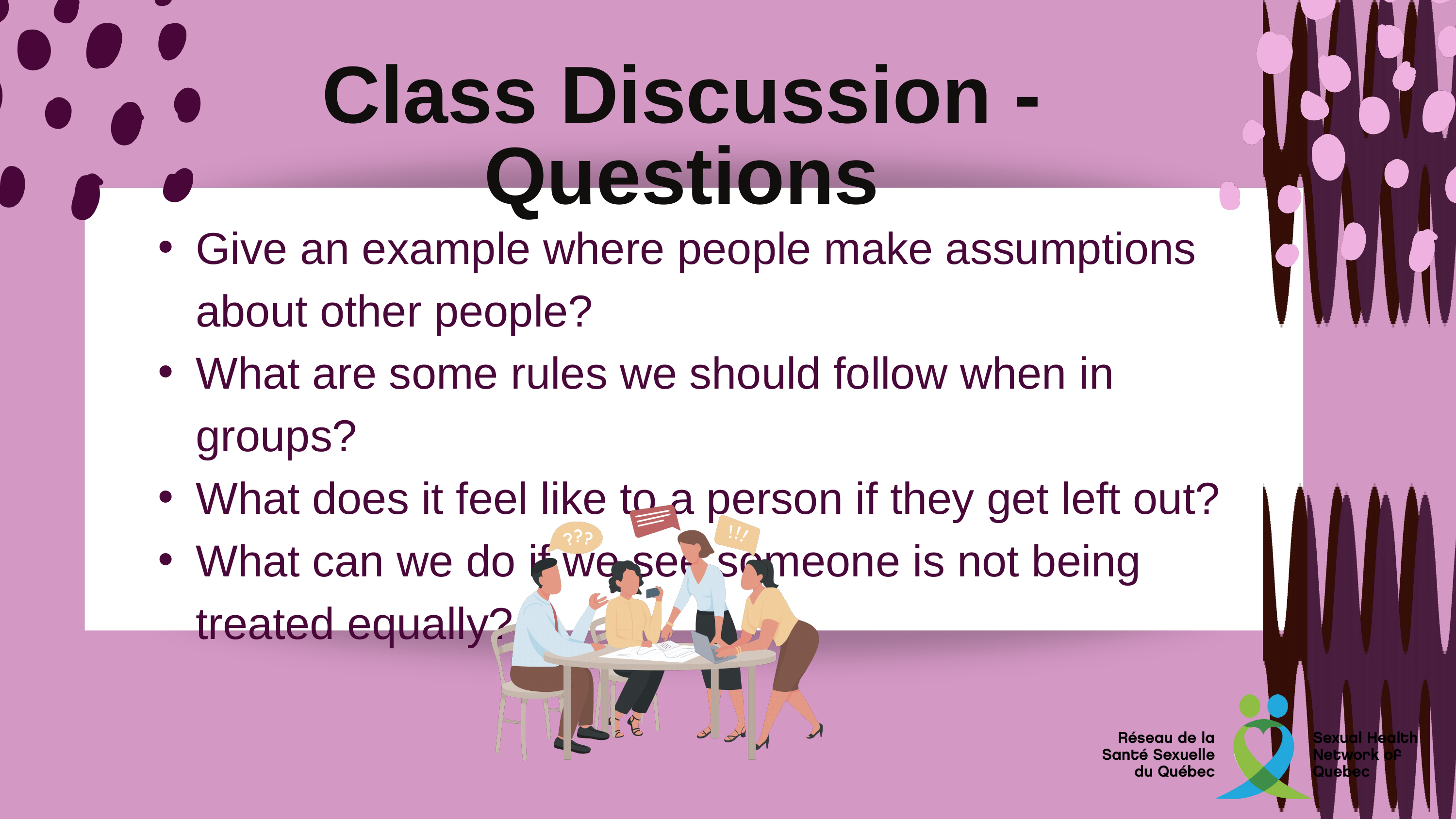

Class Discussion - Questions

Give an example where people make assumptions about other people?
What are some rules we should follow when in groups?
What does it feel like to a person if they get left out?
What can we do if we see someone is not being treated equally?